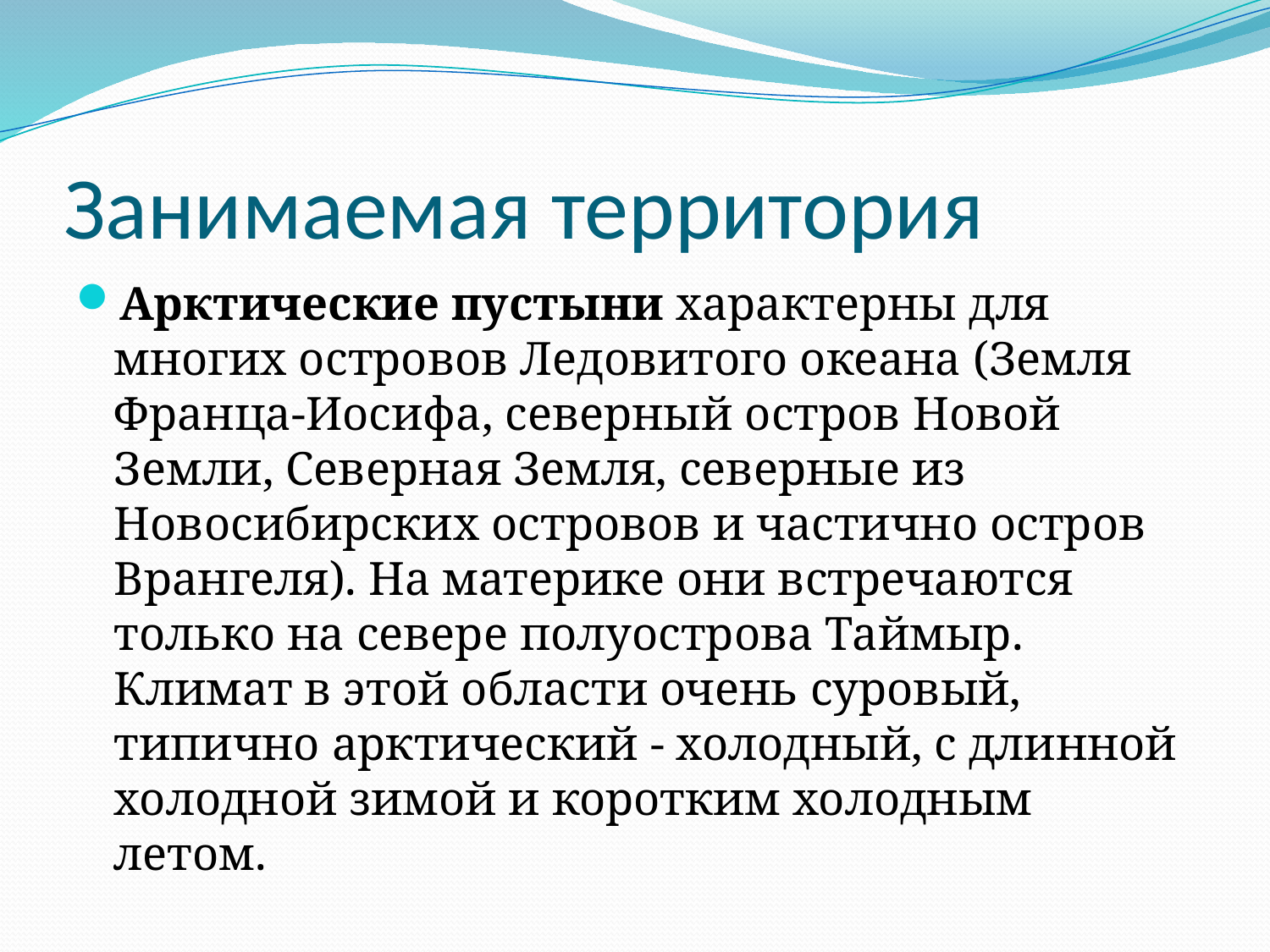

# Занимаемая территория
Арктические пустыни характерны для многих островов Ледовитого океана (Земля Франца-Иосифа, северный остров Новой Земли, Северная Земля, северные из Новосибирских островов и частично остров Врангеля). На материке они встречаются только на севере полуострова Таймыр. Климат в этой области очень суровый, типично арктический - холодный, с длинной холодной зимой и коротким холодным летом.